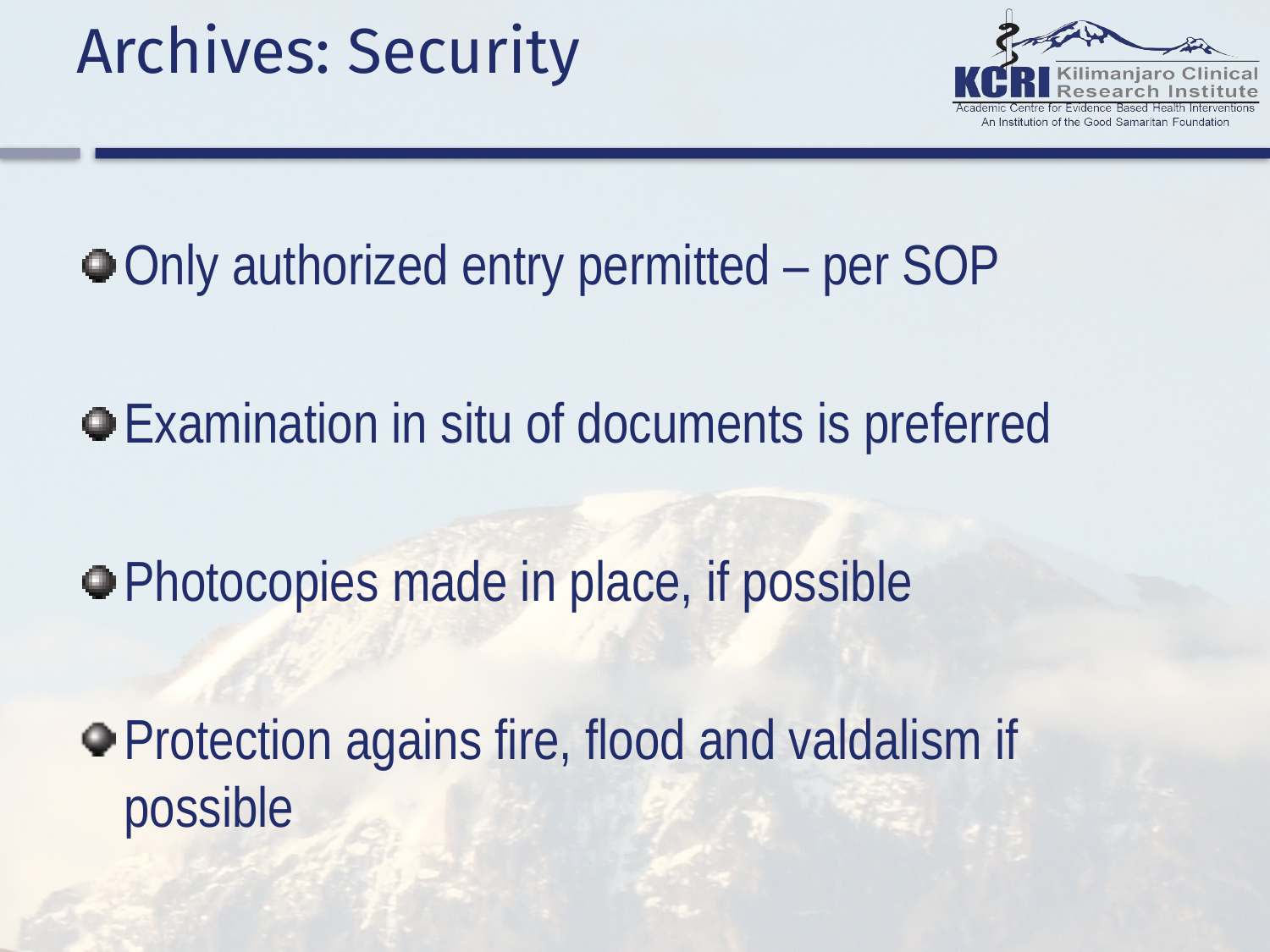

# Archives: Security
Only authorized entry permitted – per SOP

Examination in situ of documents is preferred

Photocopies made in place, if possible

Protection agains fire, flood and valdalism if possible